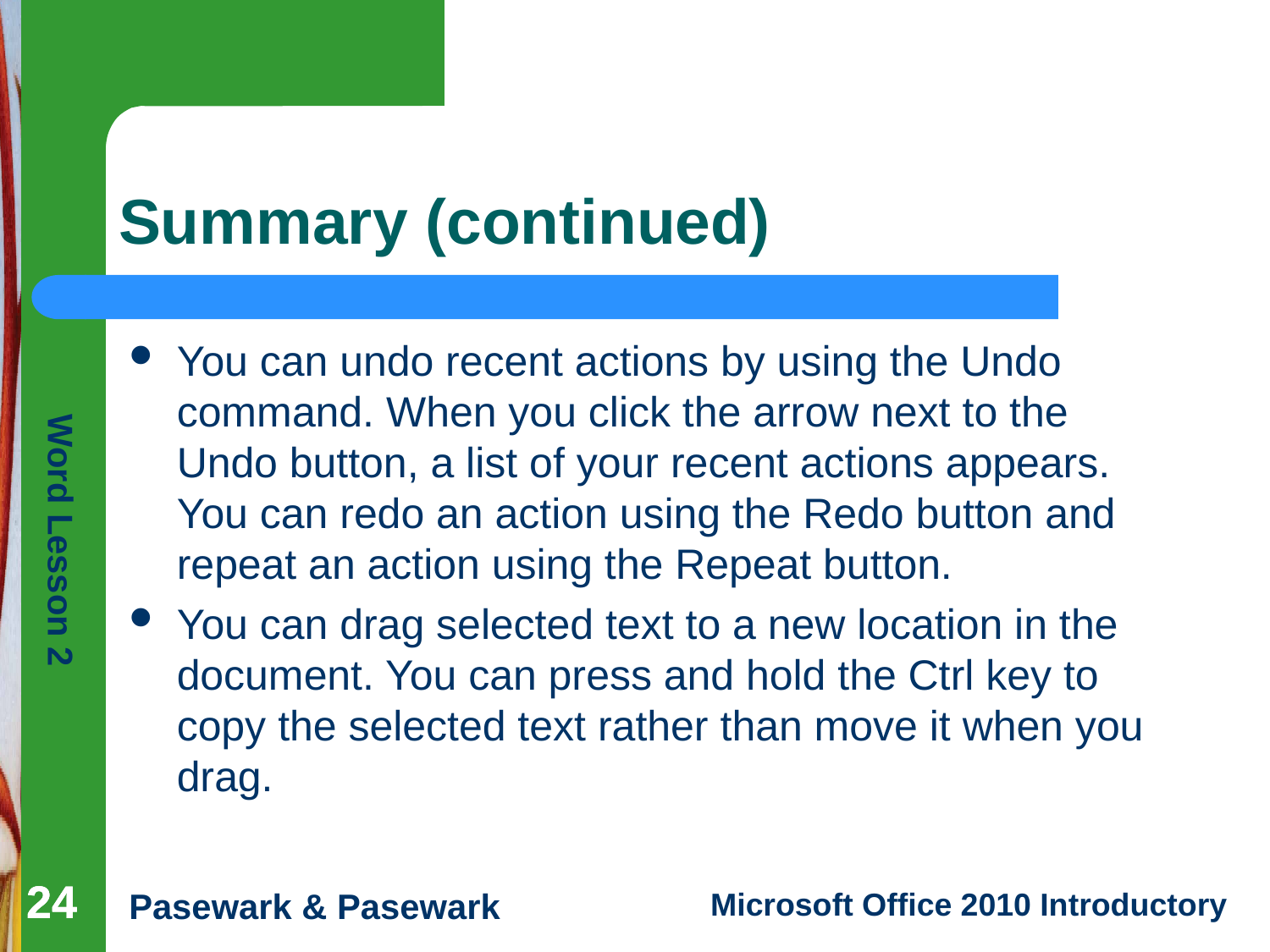

# Summary (continued)
You can undo recent actions by using the Undo command. When you click the arrow next to the Undo button, a list of your recent actions appears. You can redo an action using the Redo button and repeat an action using the Repeat button.
You can drag selected text to a new location in the document. You can press and hold the Ctrl key to copy the selected text rather than move it when you drag.
24
24
24